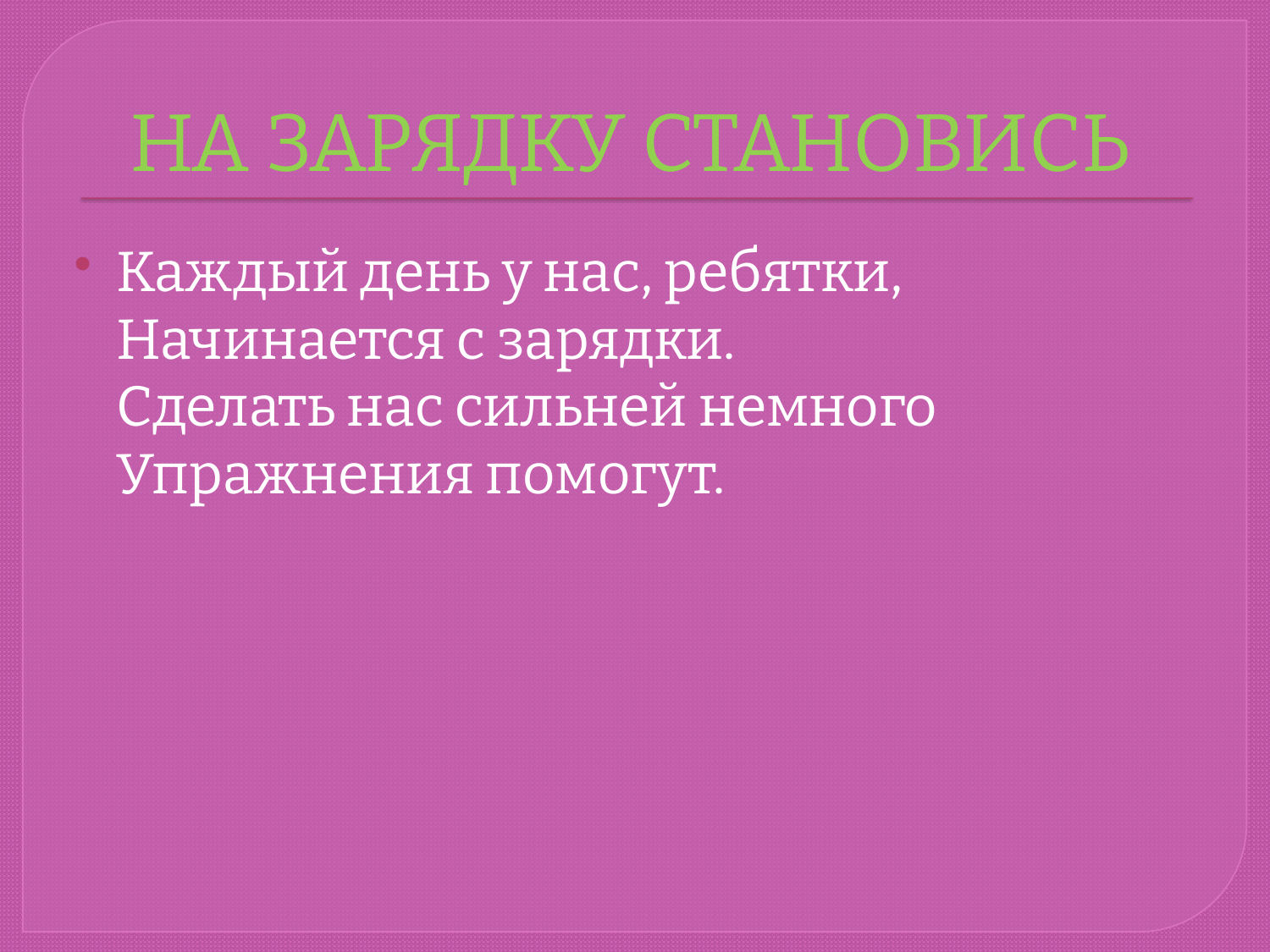

# НА ЗАРЯДКУ СТАНОВИСЬ
Каждый день у нас, ребятки,
Начинается с зарядки.
Сделать нас сильней немного
Упражнения помогут.